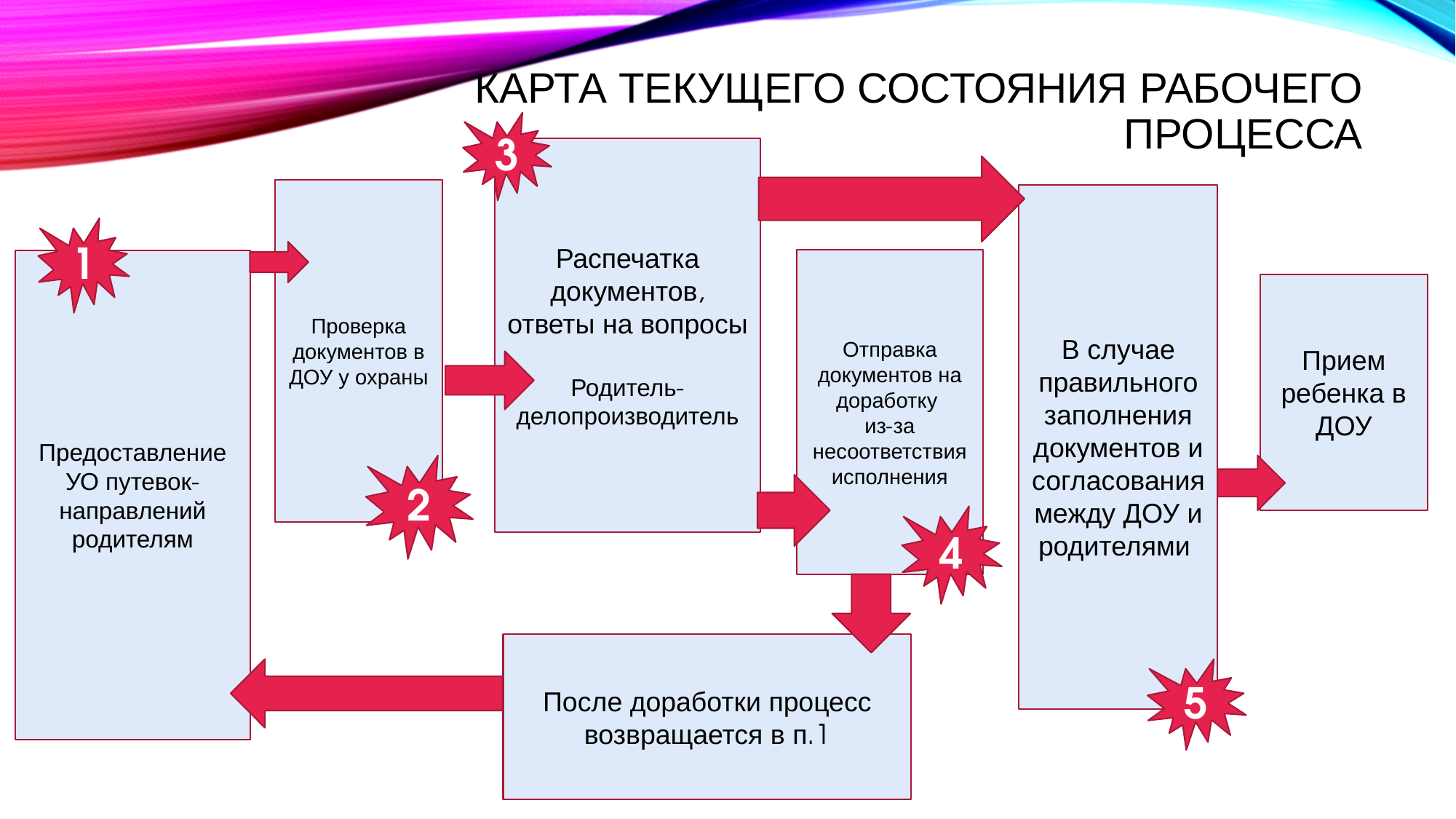

# Карта текущего состояния рабочего процесса
3
Распечатка документов, ответы на вопросы

Родитель-делопроизводитель

Проверка документов в ДОУ у охраны
В случае правильного заполнения документов и согласования между ДОУ и родителями
1

Отправка документов на доработку
из-за несоответствия исполнения
Предоставление УО путевок-направлений родителям
Прием ребенка в ДОУ

2

4

После доработки процесс возвращается в п.1

5